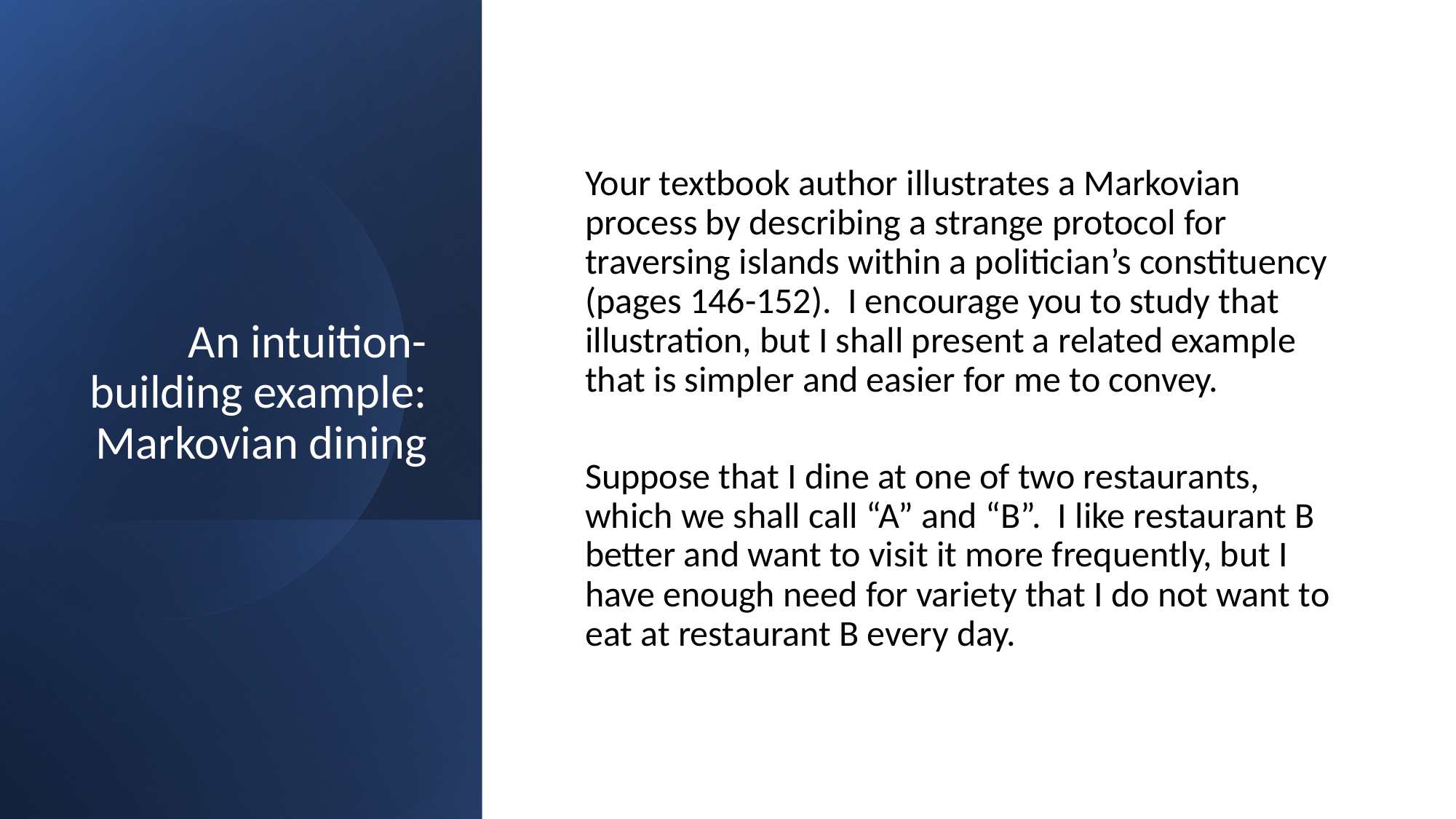

# An intuition-building example: Markovian dining
Your textbook author illustrates a Markovian process by describing a strange protocol for traversing islands within a politician’s constituency (pages 146-152).  I encourage you to study that illustration, but I shall present a related example that is simpler and easier for me to convey.

Suppose that I dine at one of two restaurants, which we shall call “A” and “B”.  I like restaurant B better and want to visit it more frequently, but I have enough need for variety that I do not want to eat at restaurant B every day.